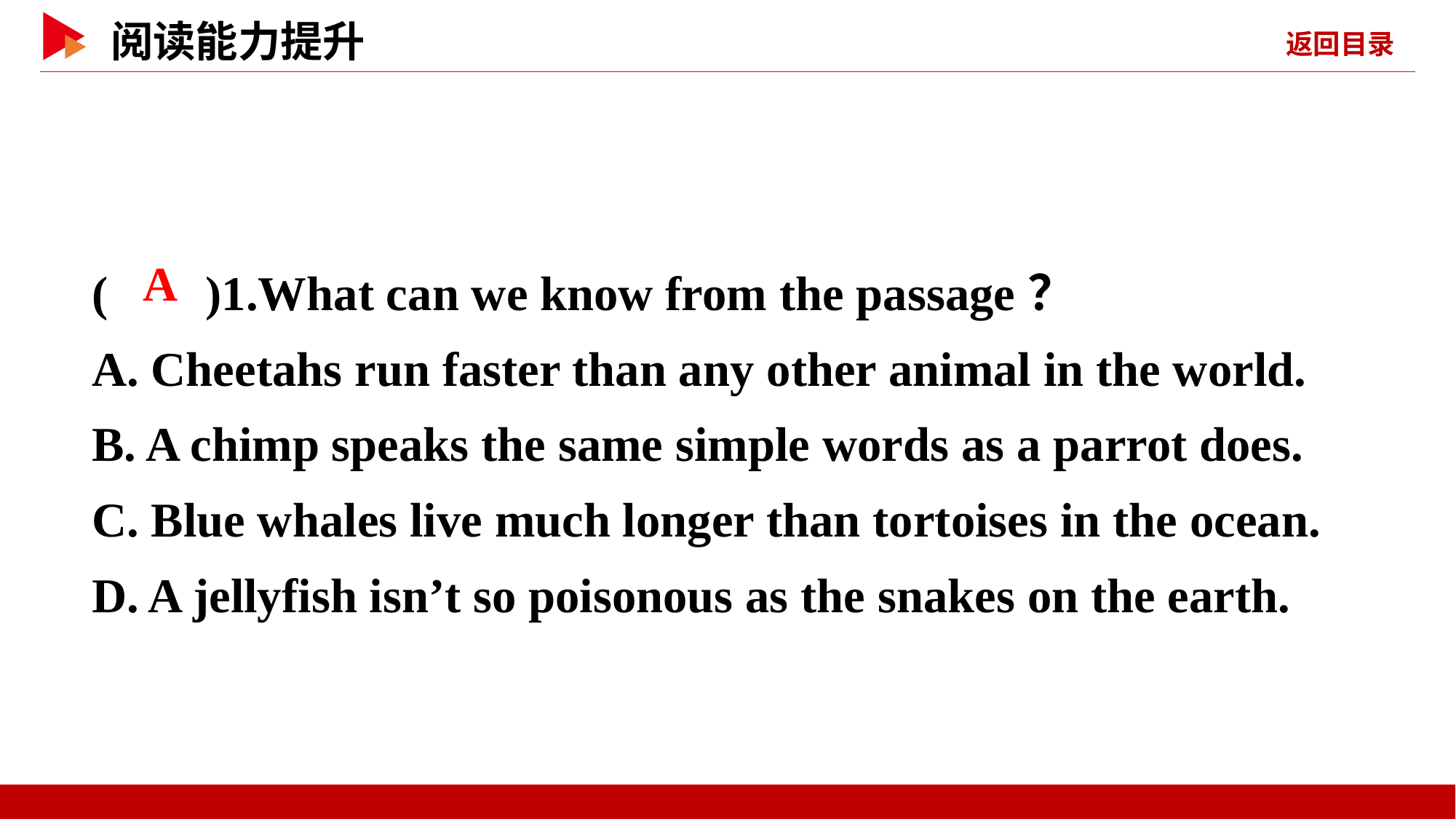

(        )1.What can we know from the passage？
A. Cheetahs run faster than any other animal in the world.
B. A chimp speaks the same simple words as a parrot does.
C. Blue whales live much longer than tortoises in the ocean.
D. A jellyfish isn’t so poisonous as the snakes on the earth.
   A